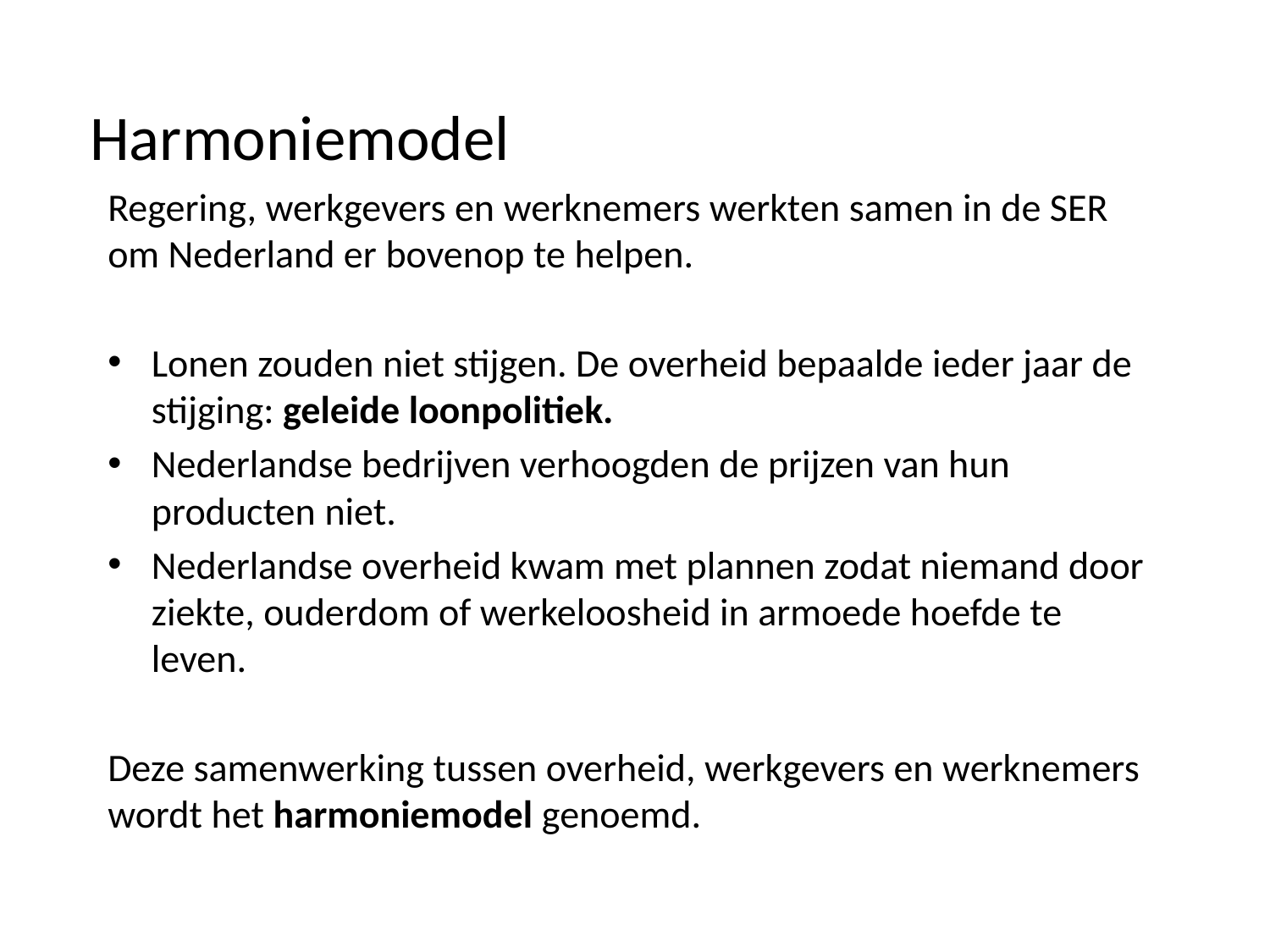

# Harmoniemodel
Regering, werkgevers en werknemers werkten samen in de SER om Nederland er bovenop te helpen.

Lonen zouden niet stijgen. De overheid bepaalde ieder jaar de stijging: geleide loonpolitiek.
Nederlandse bedrijven verhoogden de prijzen van hun producten niet.
Nederlandse overheid kwam met plannen zodat niemand door ziekte, ouderdom of werkeloosheid in armoede hoefde te leven.

Deze samenwerking tussen overheid, werkgevers en werknemers wordt het harmoniemodel genoemd.